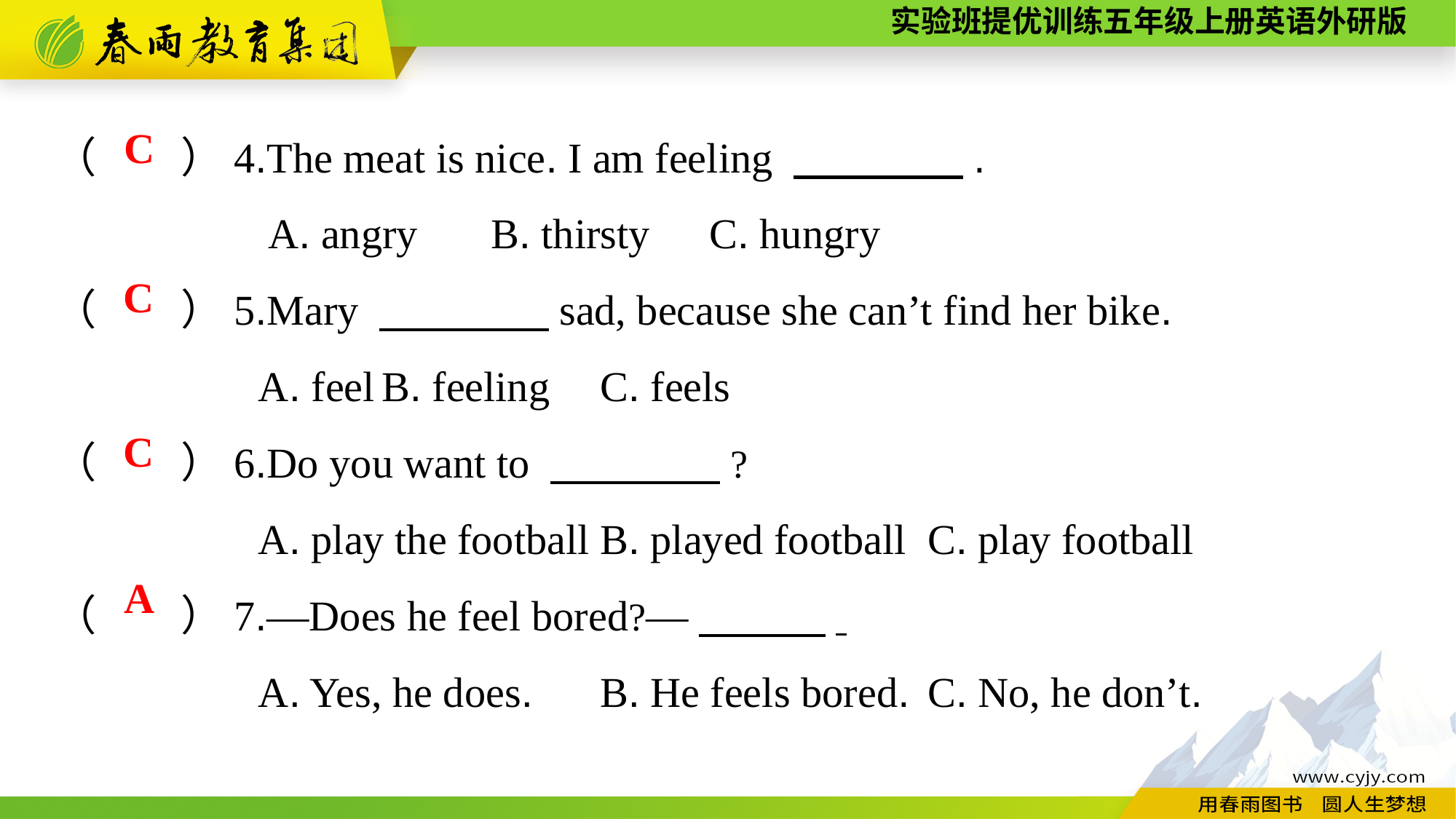

（　　）4.The meat is nice. I am feeling 　　　　.
A. angry	B. thirsty	C. hungry
（　　）5.Mary 　　　　sad, because she can’t find her bike.
A. feel	B. feeling	C. feels
（　　）6.Do you want to 　　　　?
A. play the football	B. played football	C. play football
（　　）7.—Does he feel bored?—　　　.
A. Yes, he does.	B. He feels bored.	C. No, he don’t.
C
C
C
A